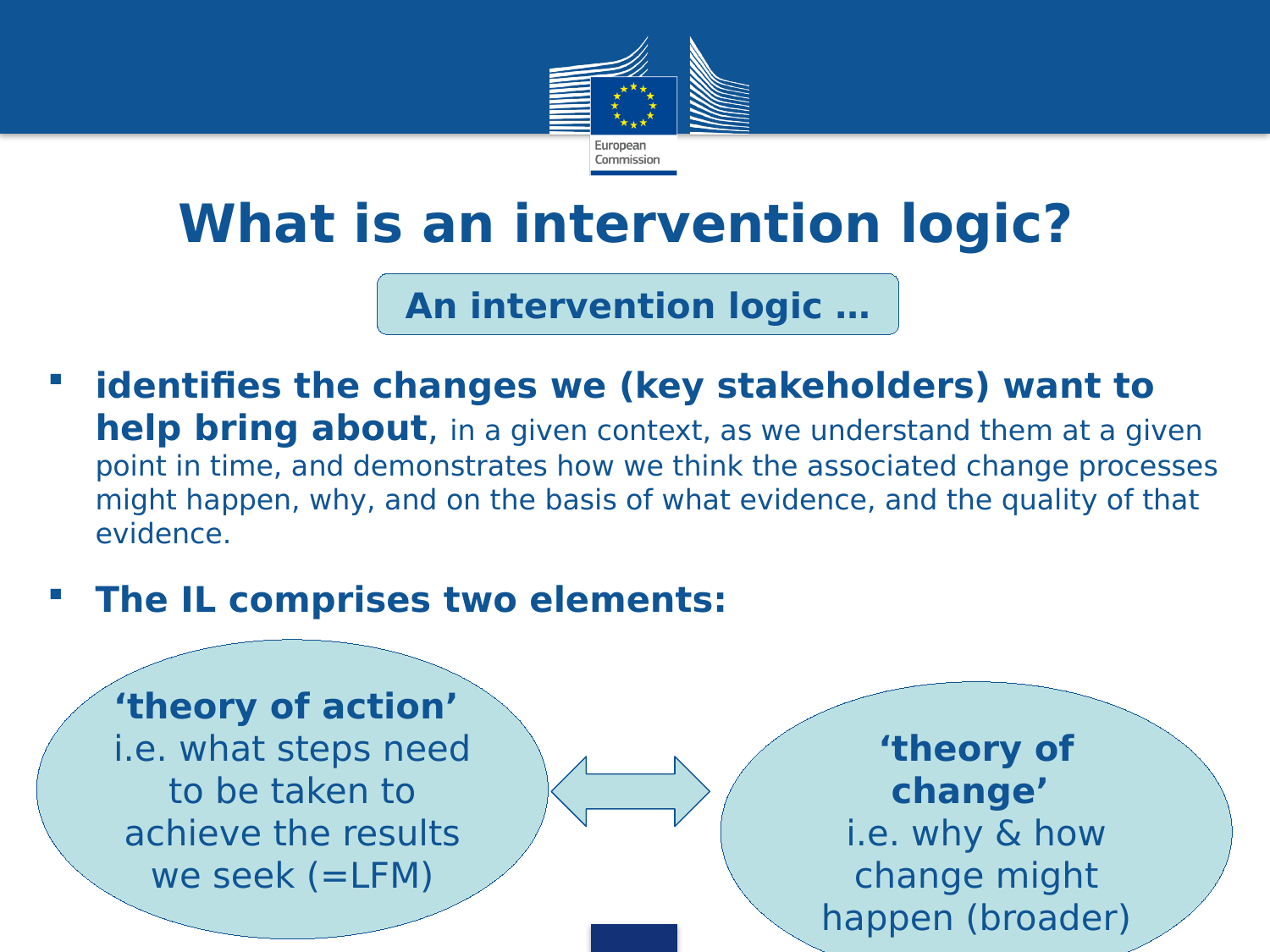

# What is an intervention logic?
An intervention logic …

identifies the changes we (key stakeholders) want to help bring about, in a given context, as we understand them at a given point in time, and demonstrates how we think the associated change processes might happen, why, and on the basis of what evidence, and the quality of that evidence.
The IL comprises two elements:
‘theory of action’
i.e. what steps need to be taken to achieve the results we seek (=LFM)
‘theory of change’
i.e. why & how change might happen (broader)